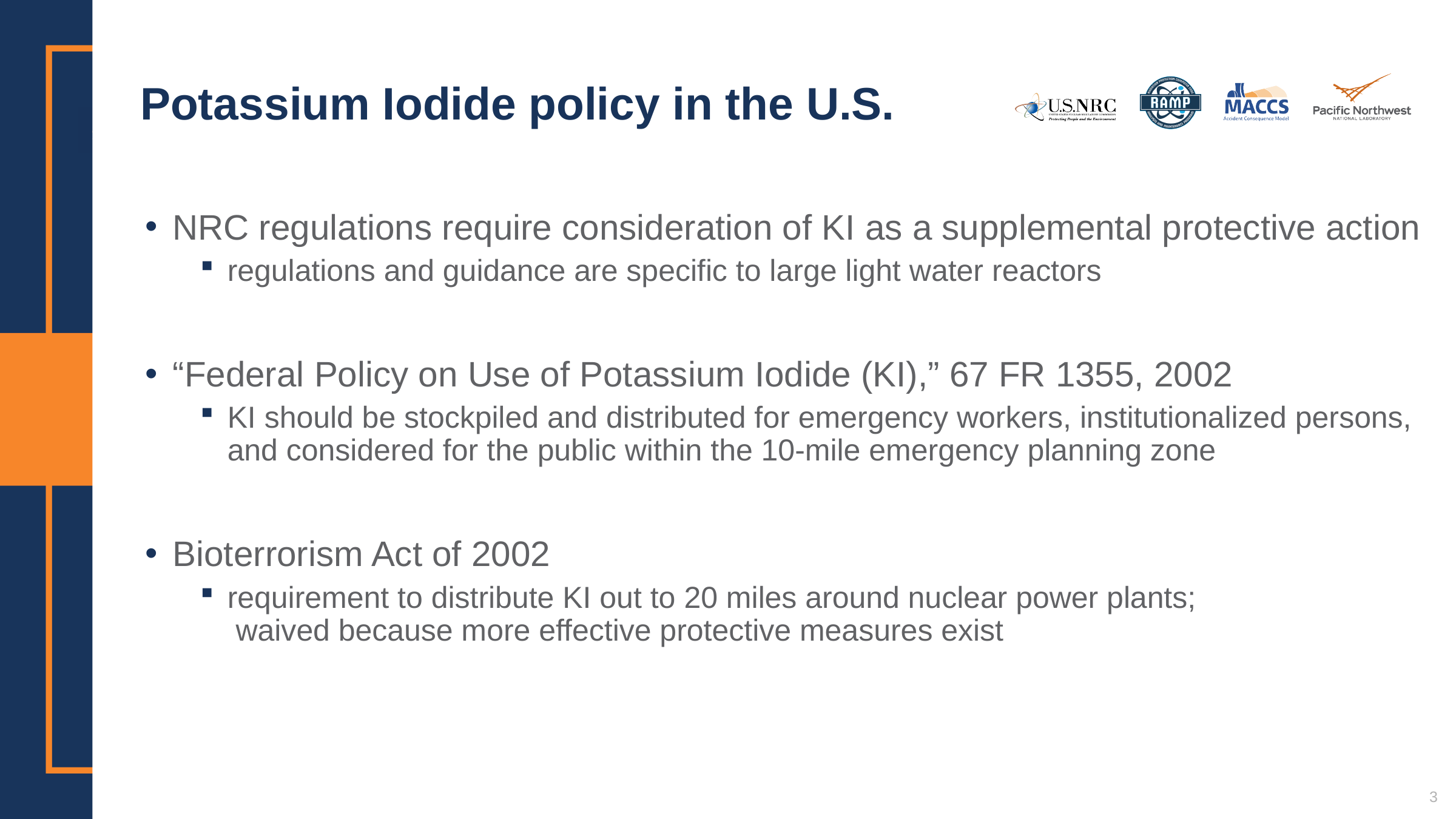

# Potassium Iodide policy in the U.S.
NRC regulations require consideration of KI as a supplemental protective action
regulations and guidance are specific to large light water reactors

“Federal Policy on Use of Potassium Iodide (KI),” 67 FR 1355, 2002
KI should be stockpiled and distributed for emergency workers, institutionalized persons, and considered for the public within the 10-mile emergency planning zone

Bioterrorism Act of 2002
requirement to distribute KI out to 20 miles around nuclear power plants;                             waived because more effective protective measures exist

3